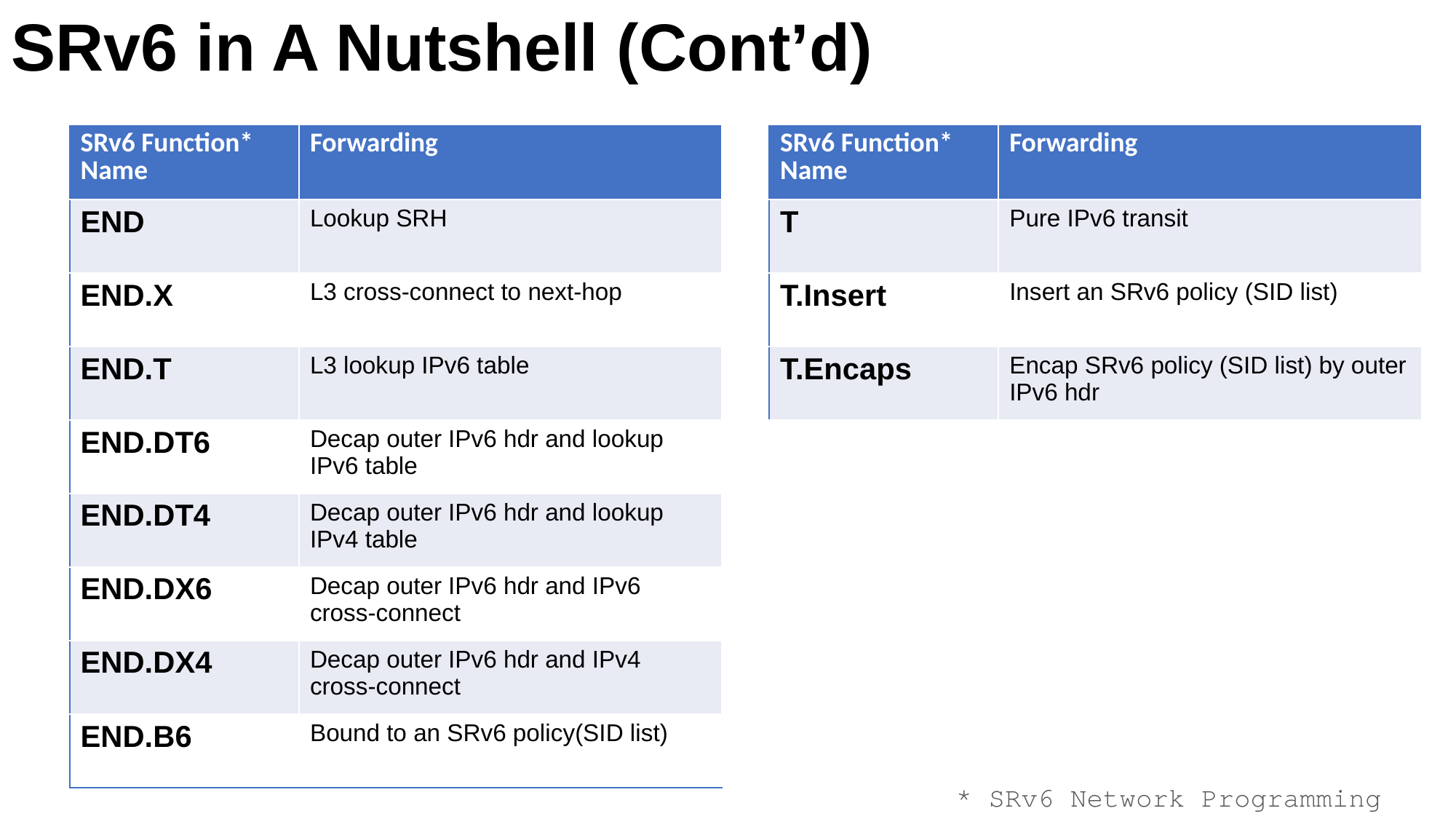

# SRv6 in A Nutshell (Cont’d)
| SRv6 Function\* Name | Forwarding |
| --- | --- |
| END | Lookup SRH |
| END.X | L3 cross-connect to next-hop |
| END.T | L3 lookup IPv6 table |
| END.DT6 | Decap outer IPv6 hdr and lookup IPv6 table |
| END.DT4 | Decap outer IPv6 hdr and lookup IPv4 table |
| END.DX6 | Decap outer IPv6 hdr and IPv6 cross-connect |
| END.DX4 | Decap outer IPv6 hdr and IPv4 cross-connect |
| END.B6 | Bound to an SRv6 policy(SID list) |
| SRv6 Function\* Name | Forwarding |
| --- | --- |
| T | Pure IPv6 transit |
| T.Insert | Insert an SRv6 policy (SID list) |
| T.Encaps | Encap SRv6 policy (SID list) by outer IPv6 hdr |
* SRv6 Network Programming